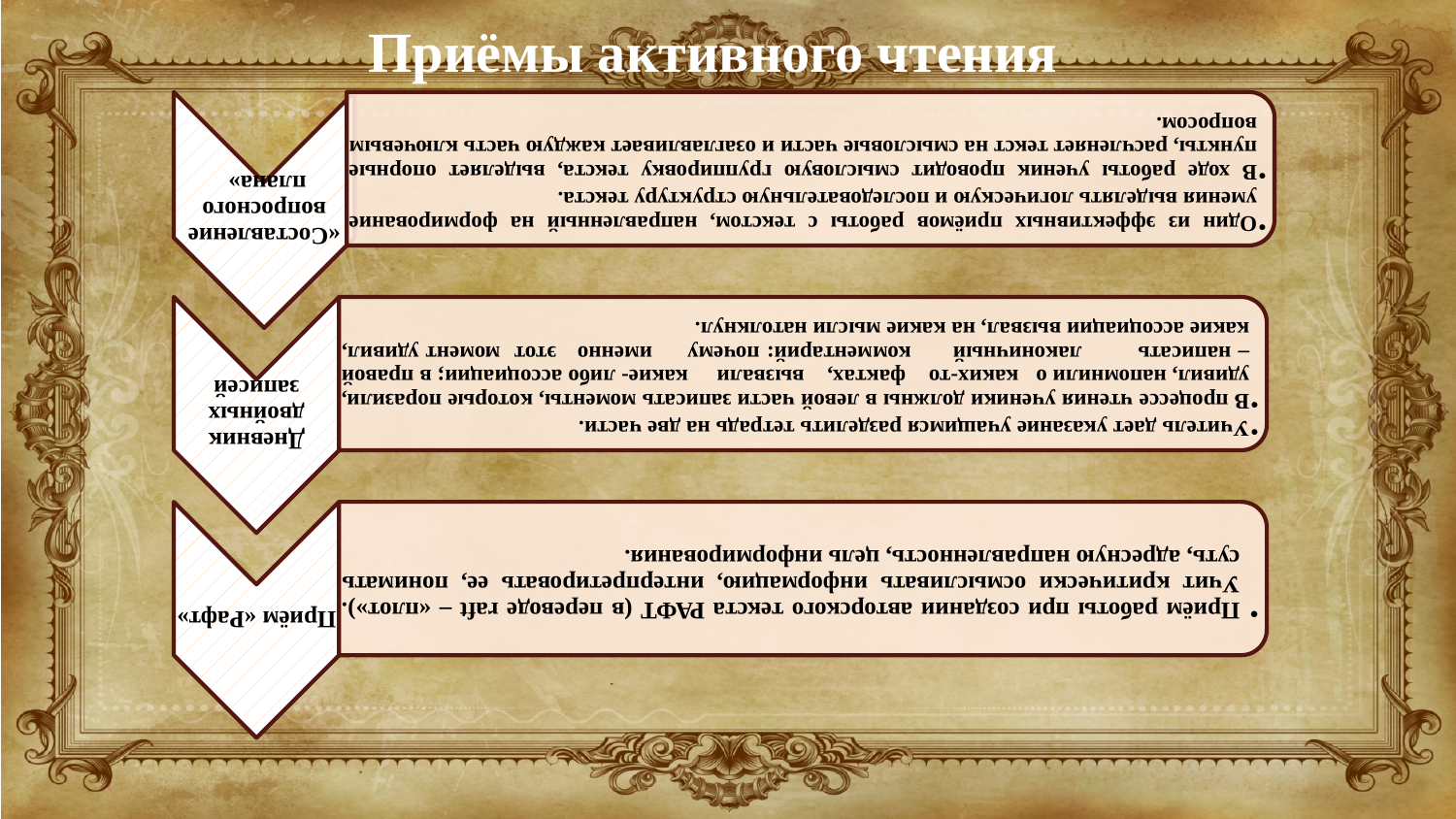

Приёмы активного чтения
«Составление вопросного плана»
Один из эффективных приёмов работы с текстом, направленный на формирование умения выделять логическую и последовательную структуру текста.
В ходе работы ученик проводит смысловую группировку текста, выделяет опорные пункты, расчленяет текст на смысловые части и озаглавливает каждую часть ключевым вопросом.
Дневник двойных записей
Учитель дает указание учащимся разделить тетрадь на две части.
В процессе чтения ученики должны в левой части записать моменты, которые поразили, удивил, напомнили о   каких-то    фактах,    вызвали     какие- либо ассоциации; в правой – написать        лаконичный      комментарий: почему     именно   этот  момент удивил, какие ассоциации вызвал, на какие мысли натолкнул.
Приём «Рафт»
Приём работы при создании авторского текста РАФТ (в переводе raft – «плот»). Учит критически осмысливать информацию, интерпретировать ее, понимать суть, адресную направленность, цель информирования.